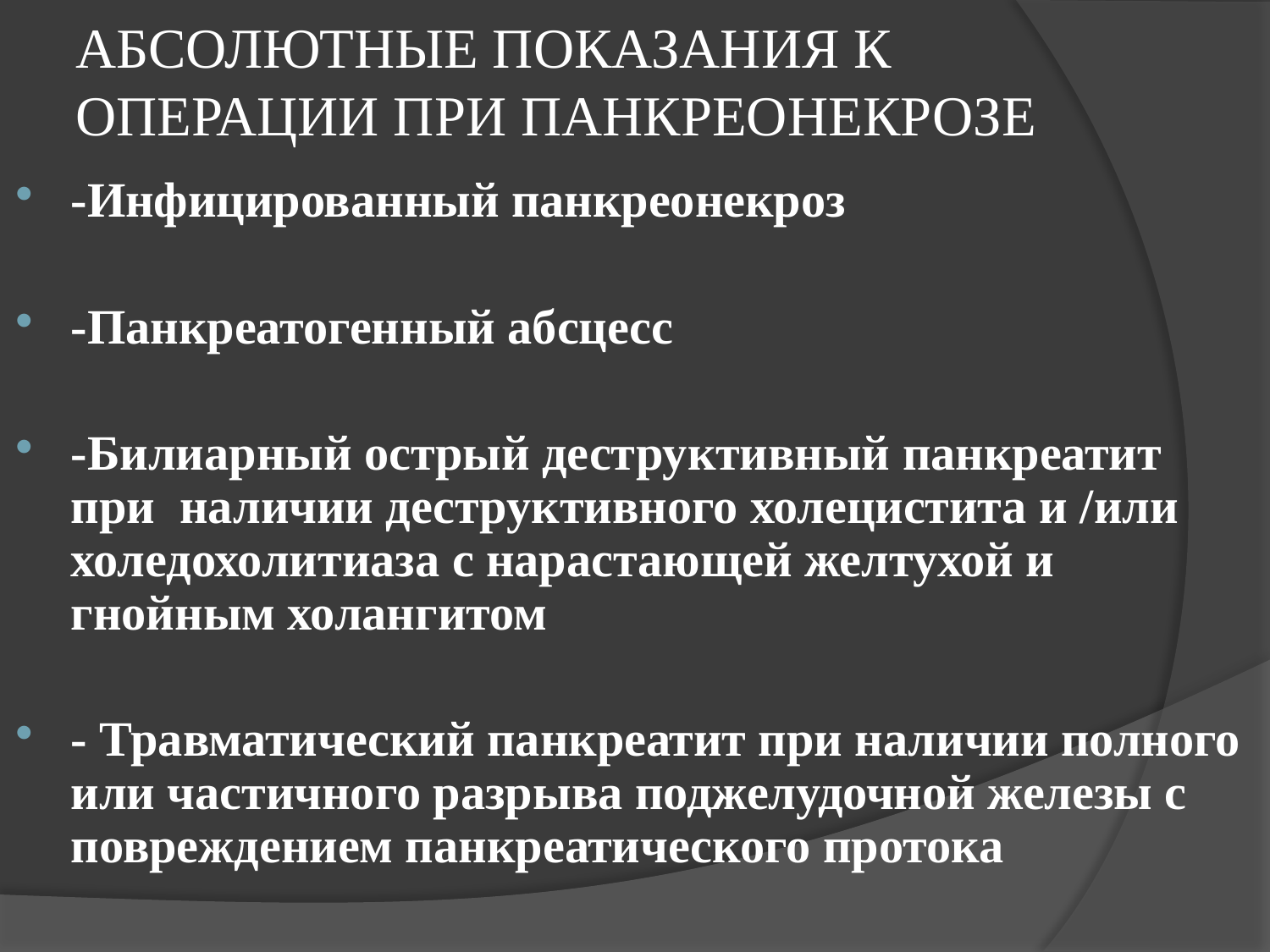

# АБСОЛЮТНЫЕ ПОКАЗАНИЯ К ОПЕРАЦИИ ПРИ ПАНКРЕОНЕКРОЗЕ
-Инфицированный панкреонекроз

-Панкреатогенный абсцесс

-Билиарный острый деструктивный панкреатит при  наличии деструктивного холецистита и /или  холедохолитиаза с нарастающей желтухой и гнойным холангитом

- Травматический панкреатит при наличии полного или частичного разрыва поджелудочной железы с повреждением панкреатического протока